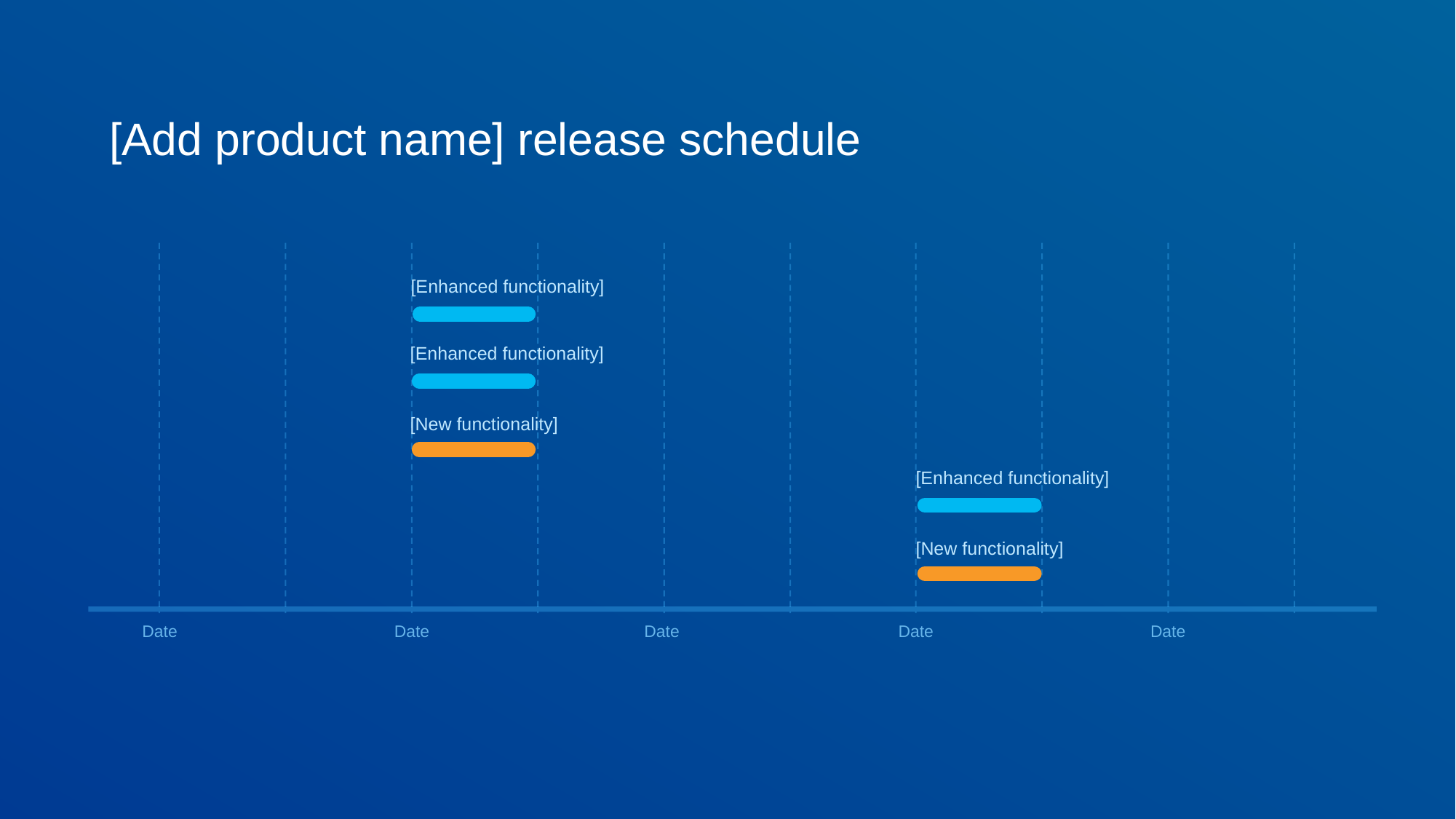

# [Add product name] release schedule
Date
Date
Date
Date
Date
[Enhanced functionality]
[Enhanced functionality]
[New functionality]
[Enhanced functionality]
[New functionality]